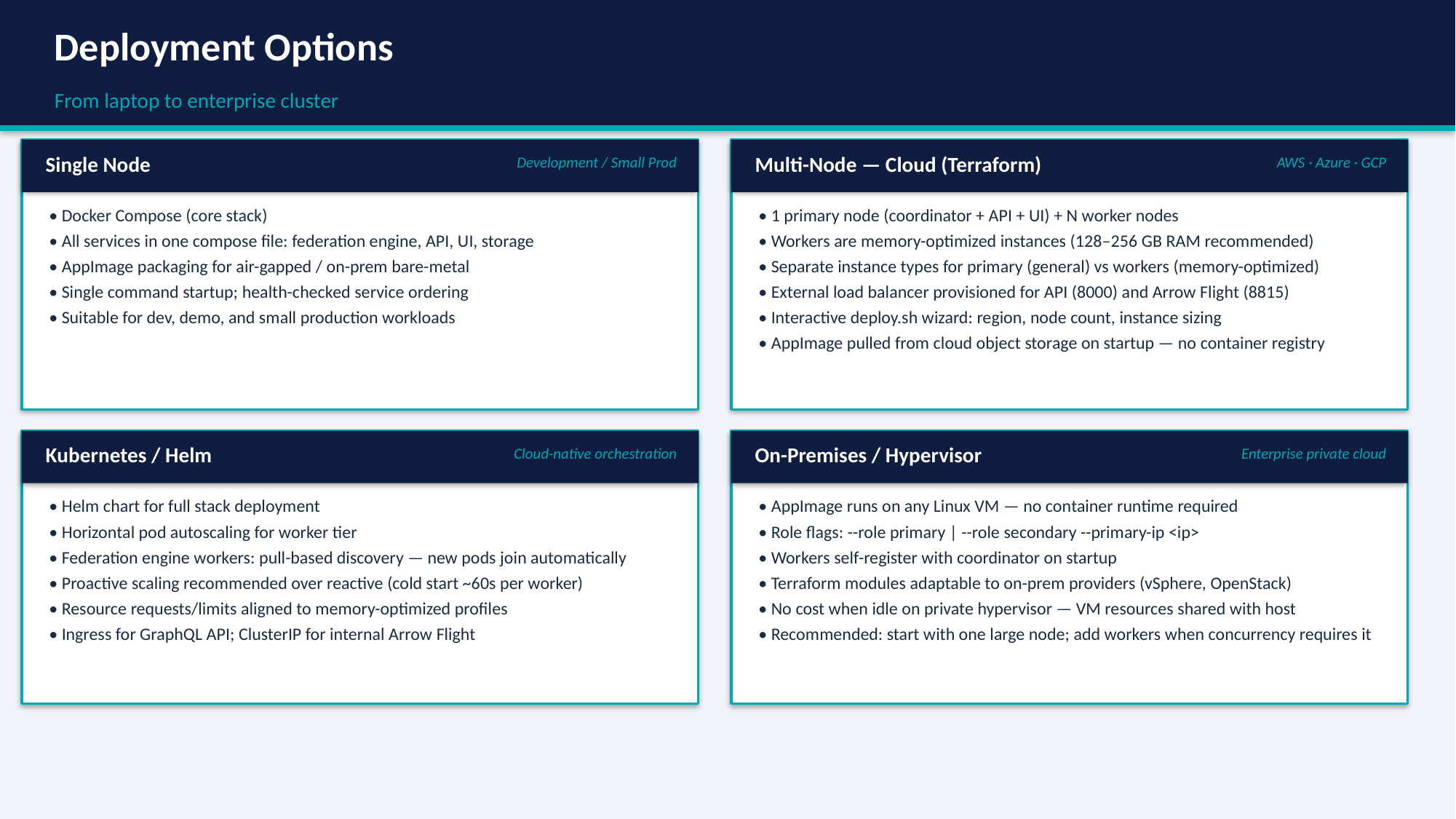

Deployment Options
From laptop to enterprise cluster

Single Node
Multi-Node — Cloud (Terraform)
Development / Small Prod
AWS · Azure · GCP
• Docker Compose (core stack)
• All services in one compose file: federation engine, API, UI, storage
• AppImage packaging for air-gapped / on-prem bare-metal
• Single command startup; health-checked service ordering
• Suitable for dev, demo, and small production workloads
• 1 primary node (coordinator + API + UI) + N worker nodes
• Workers are memory-optimized instances (128–256 GB RAM recommended)
• Separate instance types for primary (general) vs workers (memory-optimized)
• External load balancer provisioned for API (8000) and Arrow Flight (8815)
• Interactive deploy.sh wizard: region, node count, instance sizing
• AppImage pulled from cloud object storage on startup — no container registry

Kubernetes / Helm
On-Premises / Hypervisor
Cloud-native orchestration
Enterprise private cloud
• Helm chart for full stack deployment
• Horizontal pod autoscaling for worker tier
• Federation engine workers: pull-based discovery — new pods join automatically
• Proactive scaling recommended over reactive (cold start ~60s per worker)
• Resource requests/limits aligned to memory-optimized profiles
• Ingress for GraphQL API; ClusterIP for internal Arrow Flight
• AppImage runs on any Linux VM — no container runtime required
• Role flags: --role primary | --role secondary --primary-ip <ip>
• Workers self-register with coordinator on startup
• Terraform modules adaptable to on-prem providers (vSphere, OpenStack)
• No cost when idle on private hypervisor — VM resources shared with host
• Recommended: start with one large node; add workers when concurrency requires it